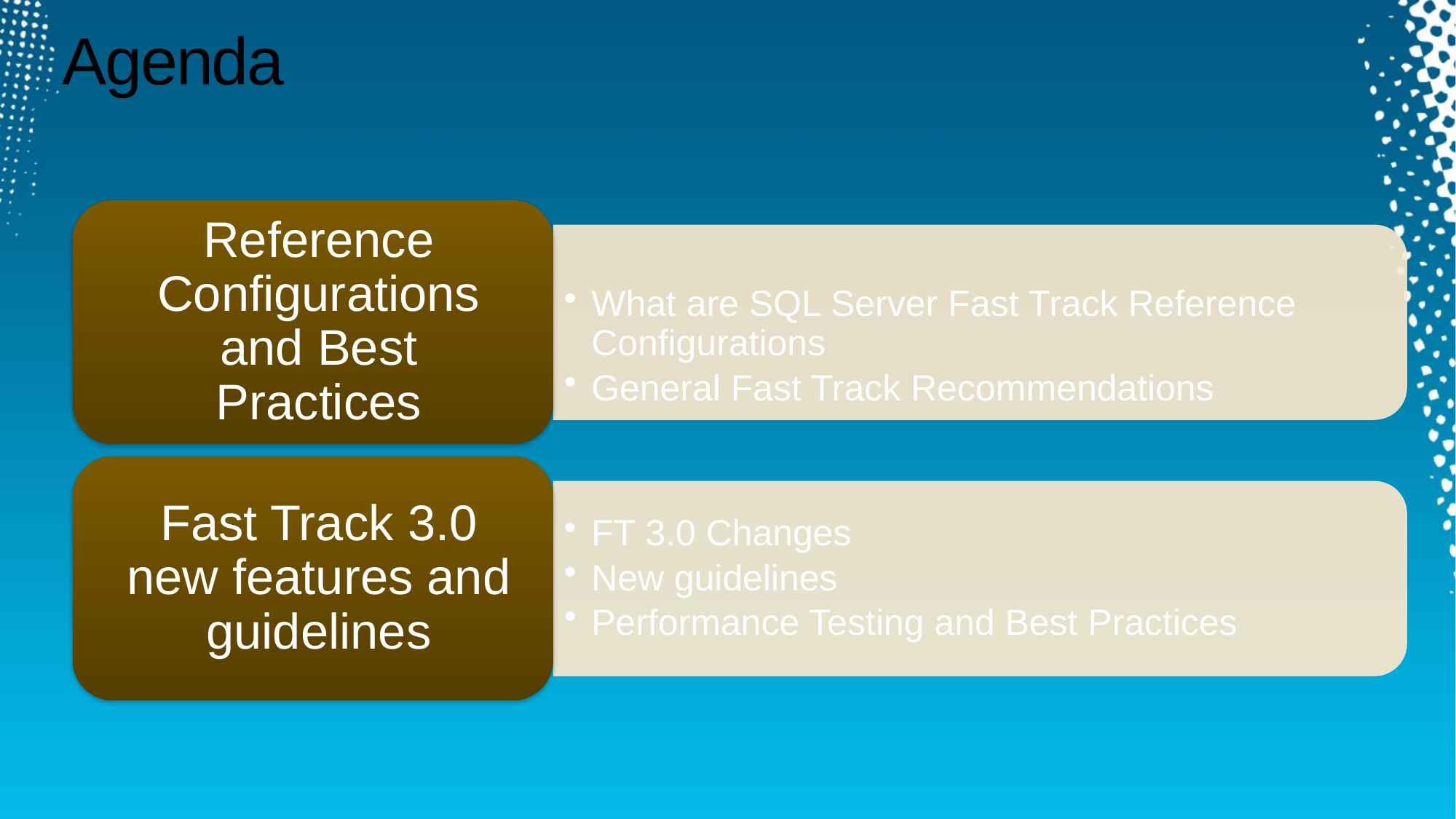

# Agenda

What are SQL Server Fast Track Reference Configurations
General Fast Track Recommendations
Reference Configurations and Best Practices
FT 3.0 Changes
New guidelines
Performance Testing and Best Practices
Fast Track 3.0 new features and guidelines